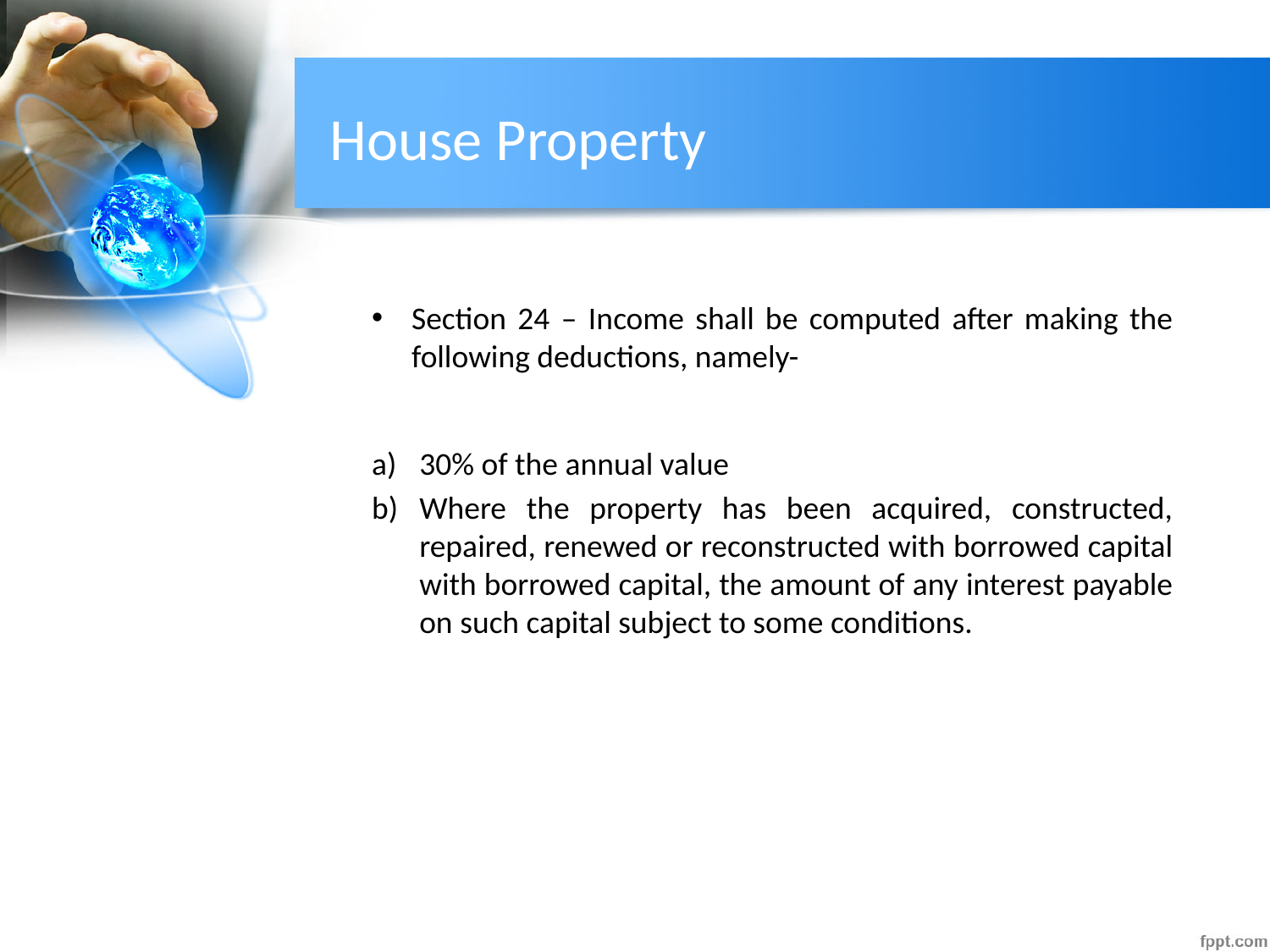

# House Property

Section 24 – Income shall be computed after making the following deductions, namely-

30% of the annual value
Where the property has been acquired, constructed, repaired, renewed or reconstructed with borrowed capital with borrowed capital, the amount of any interest payable on such capital subject to some conditions.